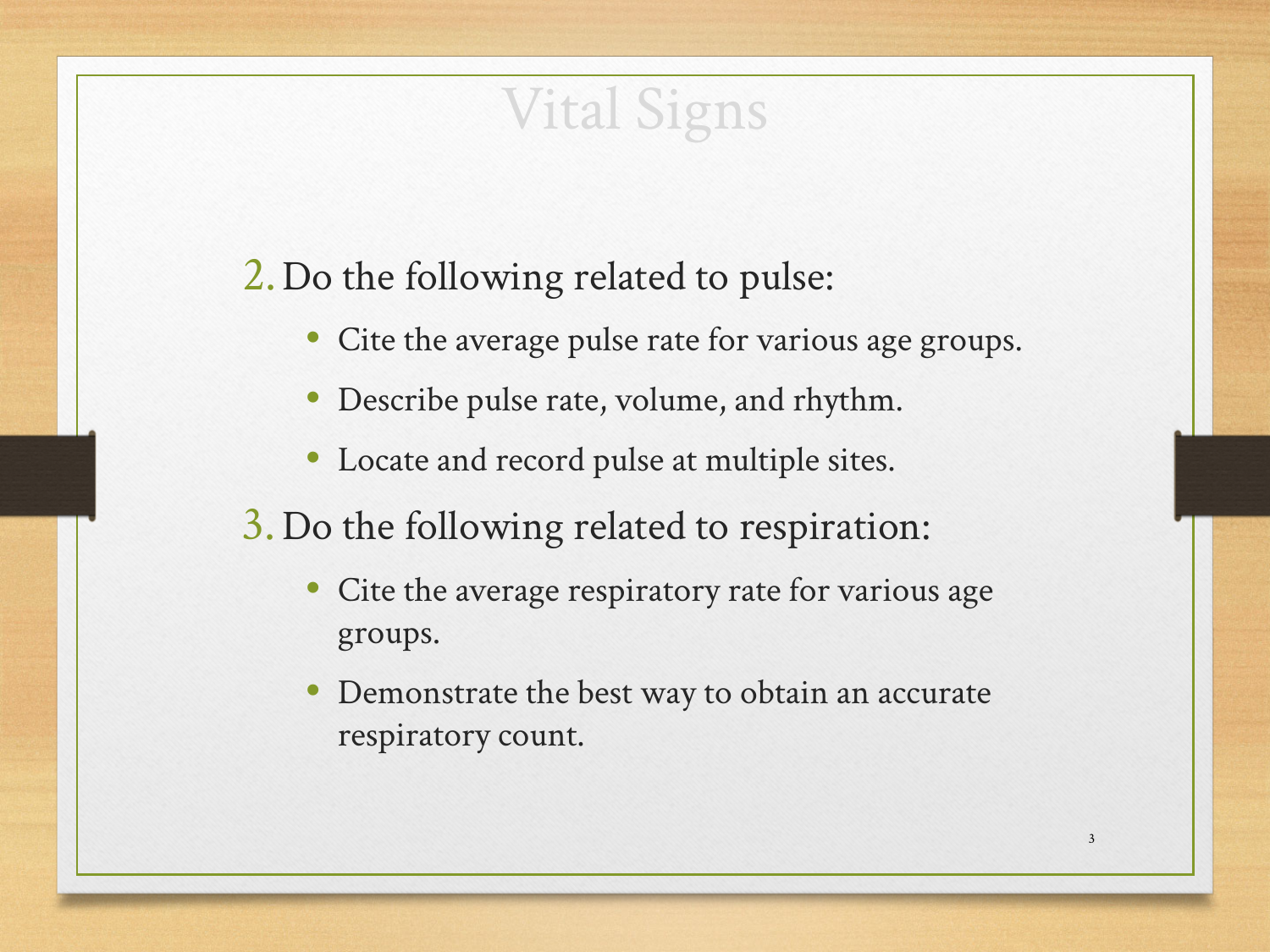

Vital Signs

Do the following related to pulse:
Cite the average pulse rate for various age groups.
Describe pulse rate, volume, and rhythm.
Locate and record pulse at multiple sites.
Do the following related to respiration:
Cite the average respiratory rate for various age groups.
Demonstrate the best way to obtain an accurate respiratory count.

 3